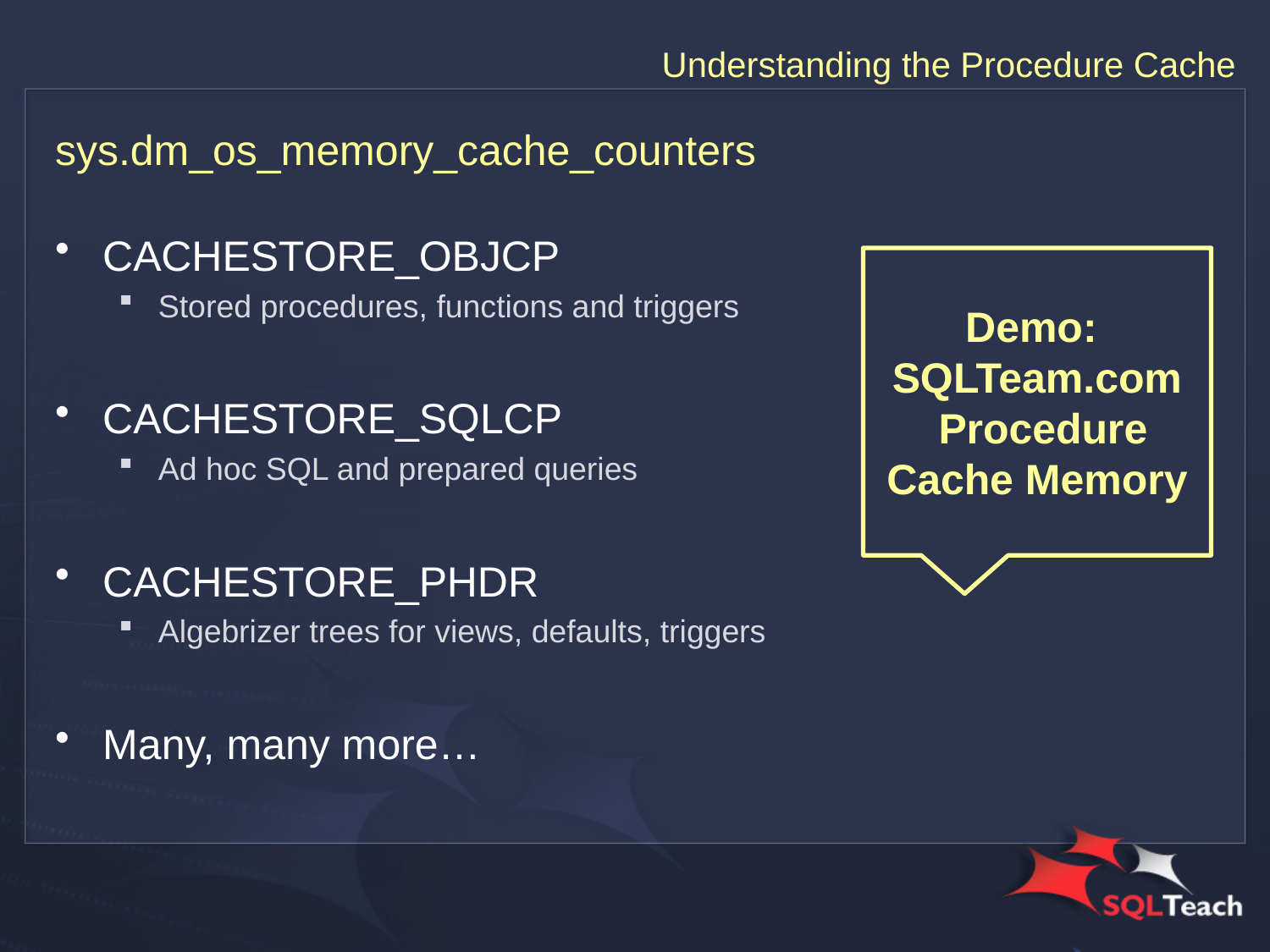

# sys.dm_os_memory_cache_counters
CACHESTORE_OBJCP
Stored procedures, functions and triggers

CACHESTORE_SQLCP
Ad hoc SQL and prepared queries

CACHESTORE_PHDR
Algebrizer trees for views, defaults, triggers

Many, many more…

Demo:
SQLTeam.com
 Procedure Cache Memory